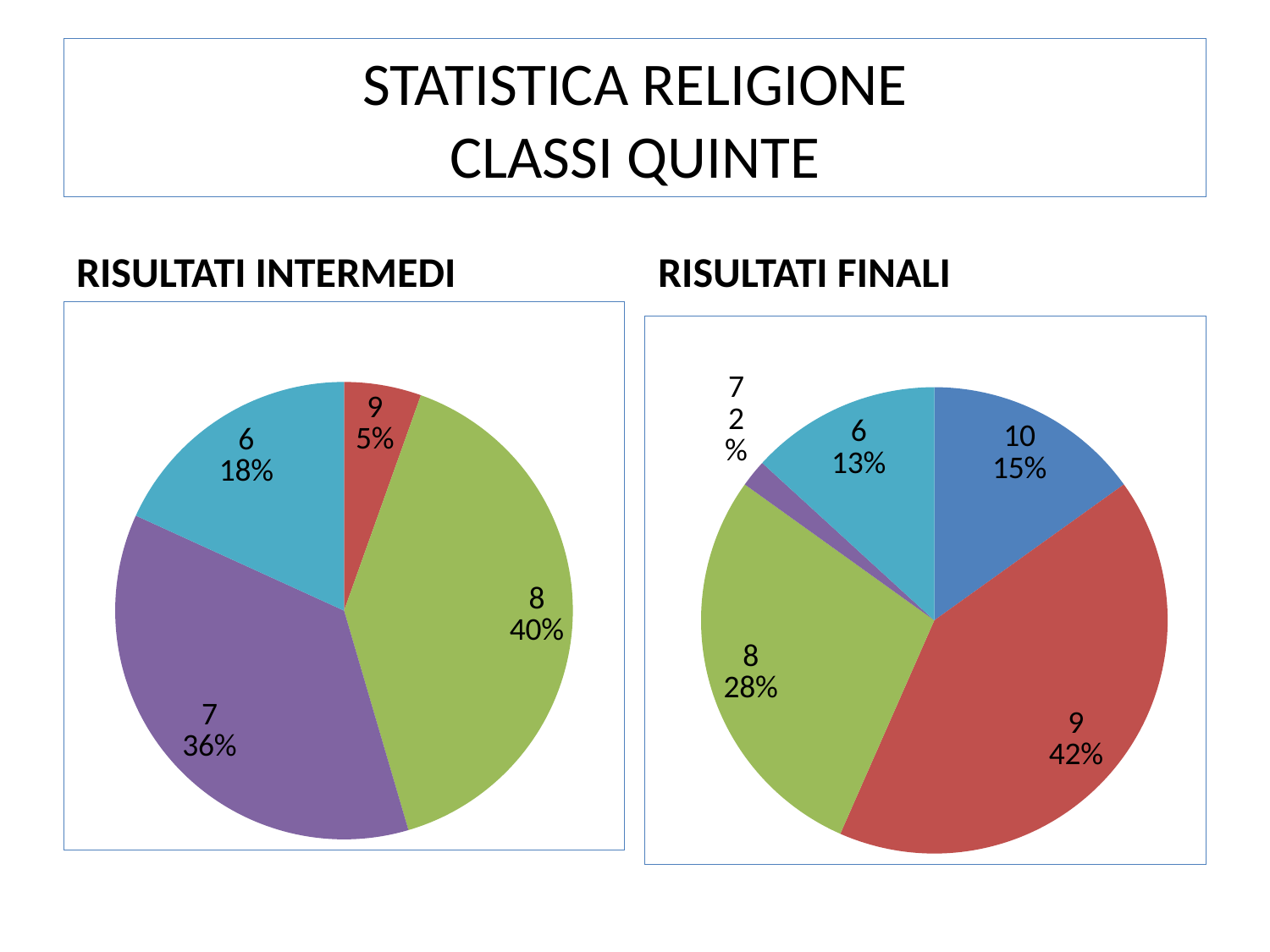

# STATISTICA RELIGIONE CLASSI QUINTE
RISULTATI INTERMEDI
RISULTATI FINALI

### Chart

| Category | Cquinte |
|---|---|
| 10 | 0.0 |
| 9 | 3.0 |
| 8 | 22.0 |
| 7 | 20.0 |
| 6 | 10.0 |
| 5 | 0.0 |

### Chart

| Category | C.quinte |
|---|---|
| 10 | 8.0 |
| 9 | 22.0 |
| 8 | 15.0 |
| 7 | 1.0 |
| 6 | 7.0 |
| 5 | 0.0 |